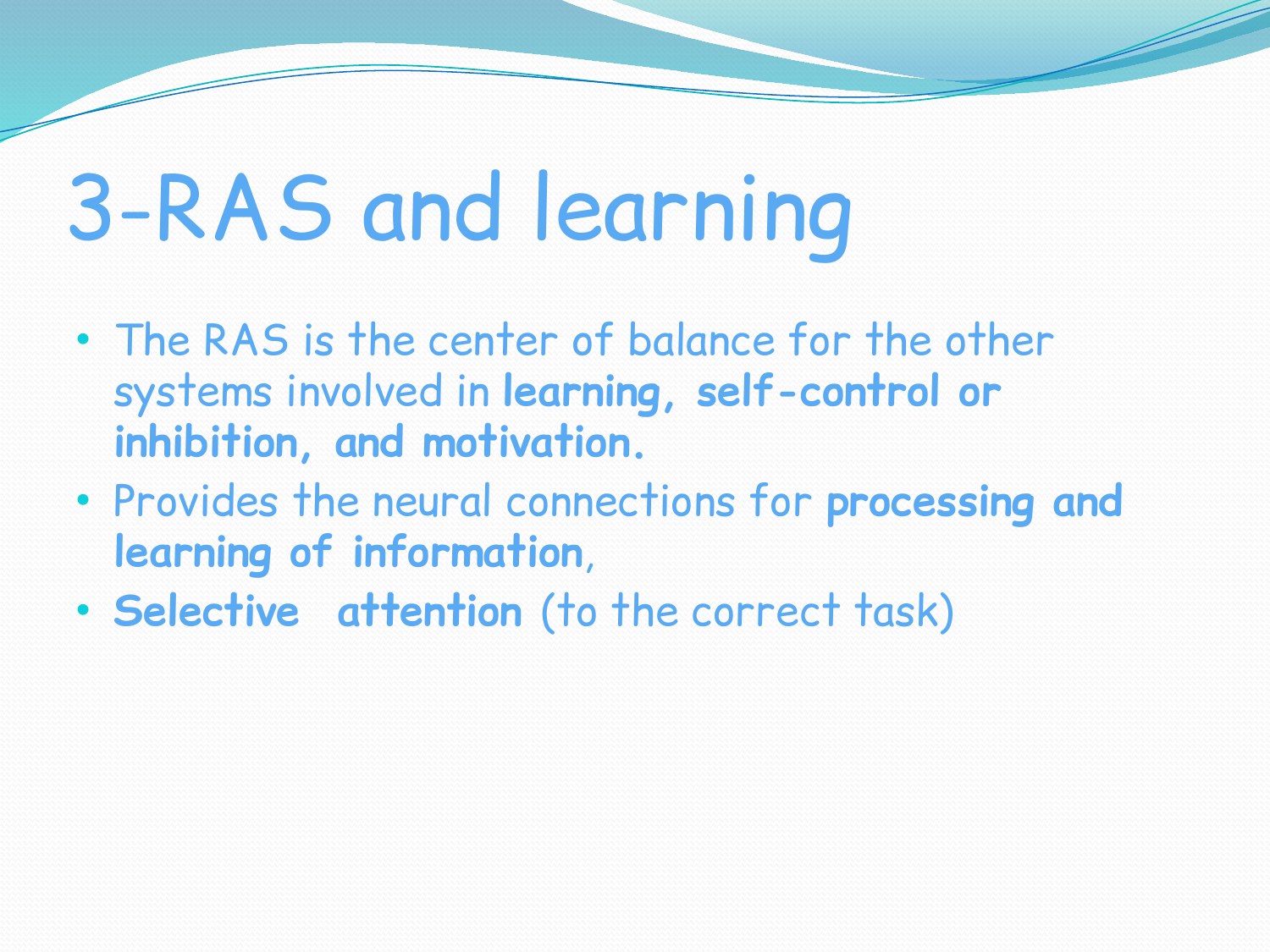

# 3-RAS and learning
The RAS is the center of balance for the other systems involved in learning, self-control or inhibition, and motivation.
Provides the neural connections for processing and learning of information,
Selective  attention (to the correct task)